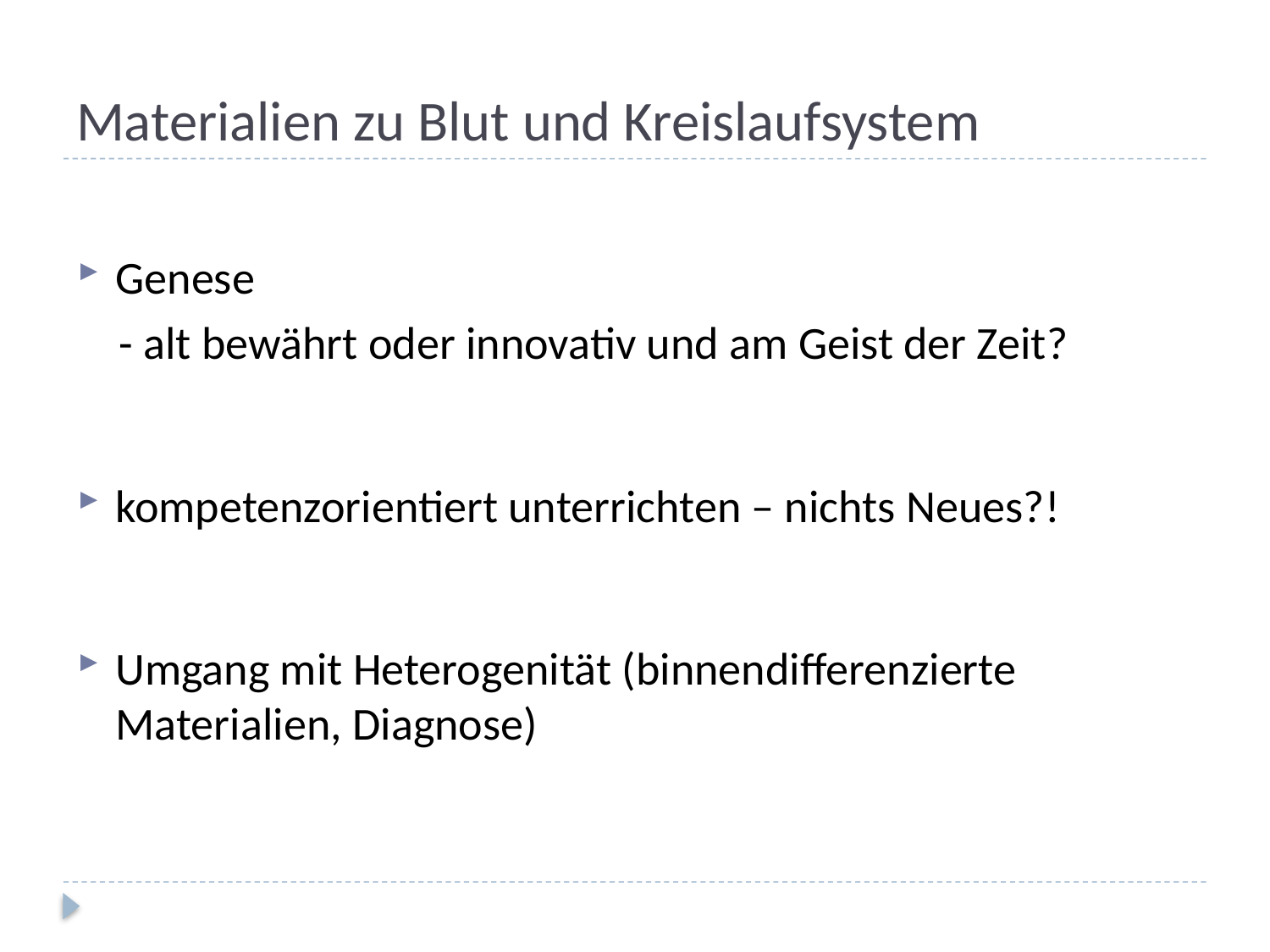

# Materialien zu Blut und Kreislaufsystem

Genese
    - alt bewährt oder innovativ und am Geist der Zeit?

kompetenzorientiert unterrichten – nichts Neues?!

Umgang mit Heterogenität (binnendifferenzierte Materialien, Diagnose)